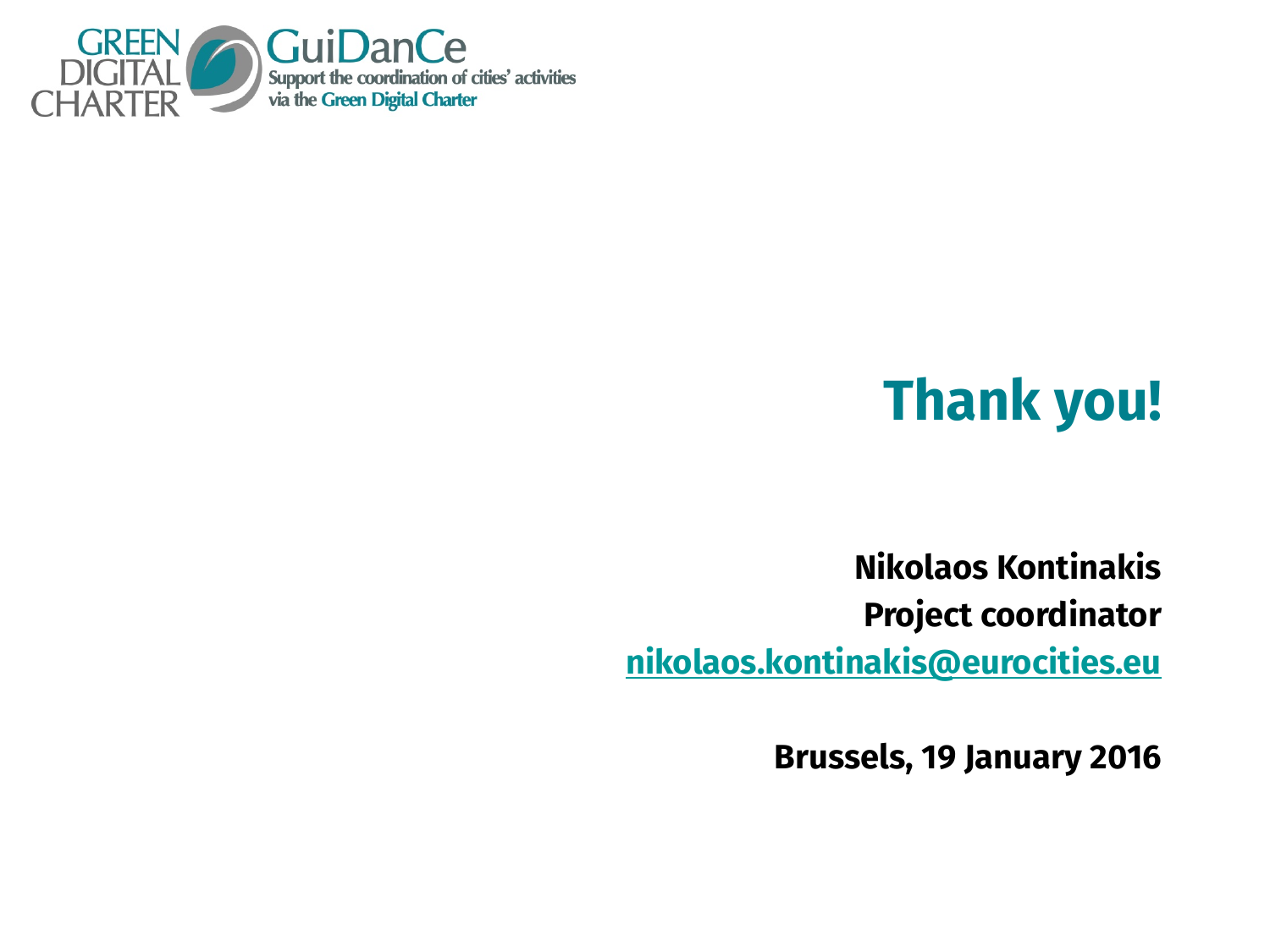

# Thank you!
Nikolaos Kontinakis
Project coordinator
nikolaos.kontinakis@eurocities.eu

Brussels, 19 January 2016